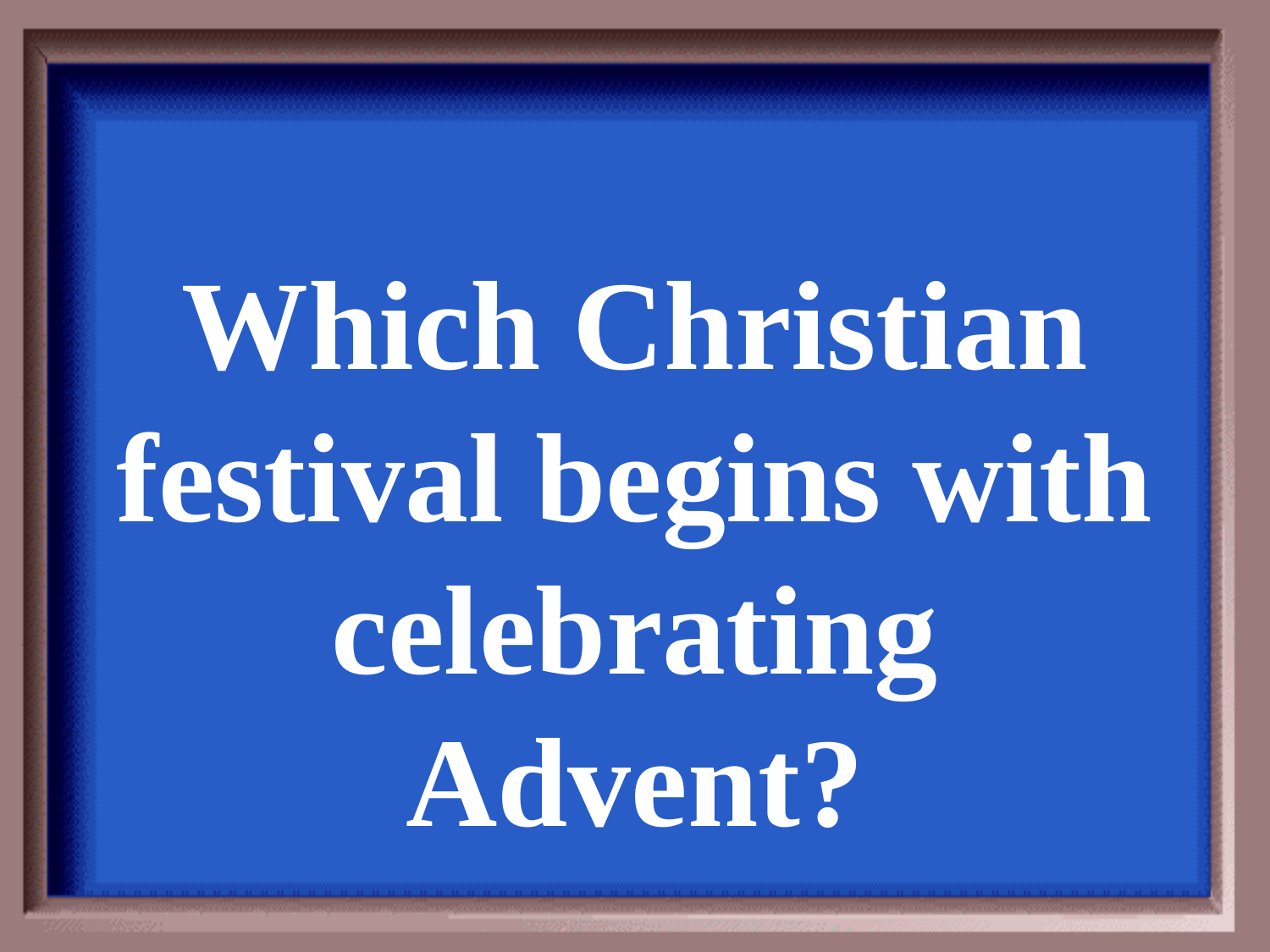

Which Christian festival begins with celebrating Advent?